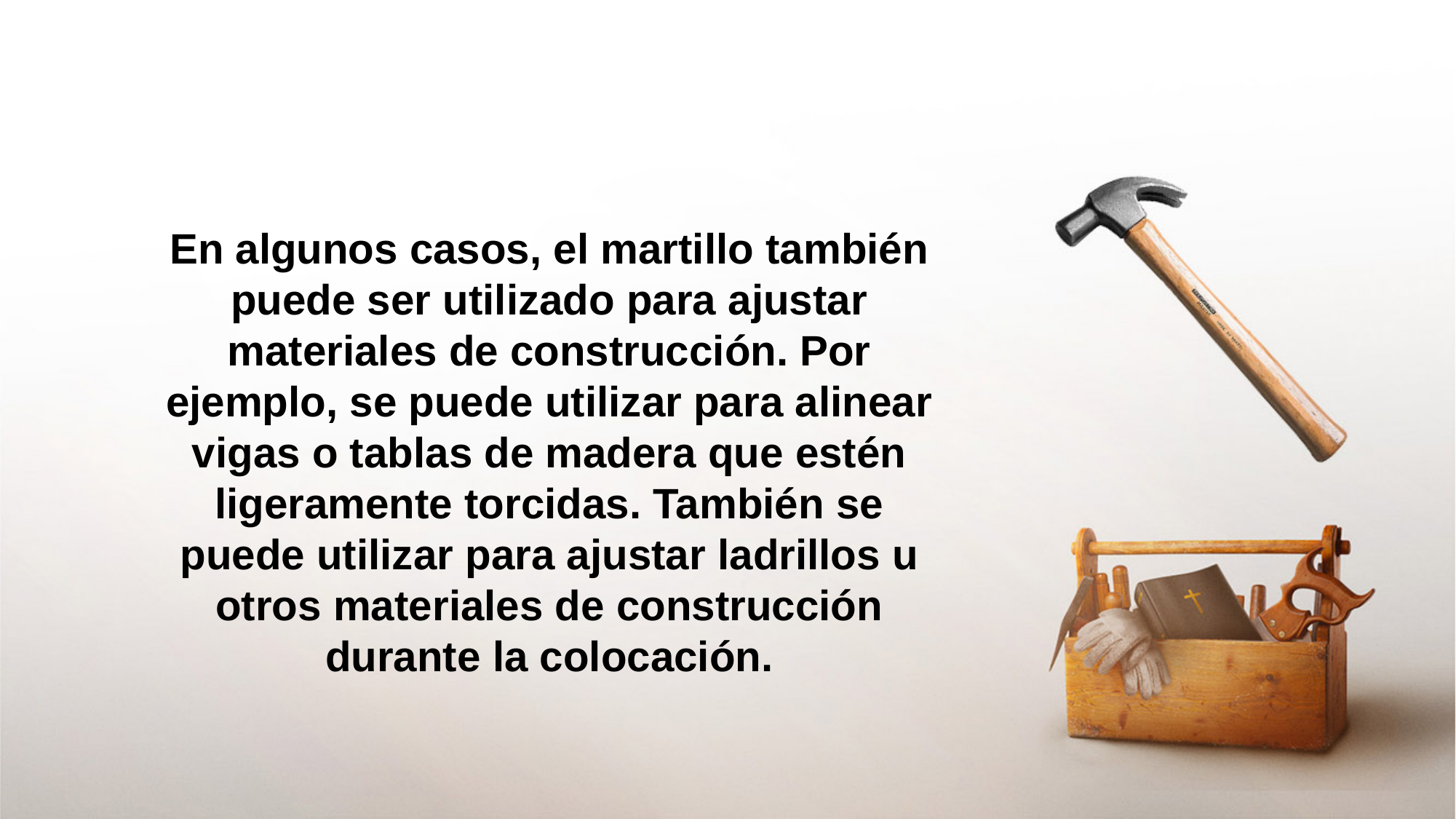

En algunos casos, el martillo también puede ser utilizado para ajustar materiales de construcción. Por ejemplo, se puede utilizar para alinear vigas o tablas de madera que estén ligeramente torcidas. También se puede utilizar para ajustar ladrillos u otros materiales de construcción durante la colocación.